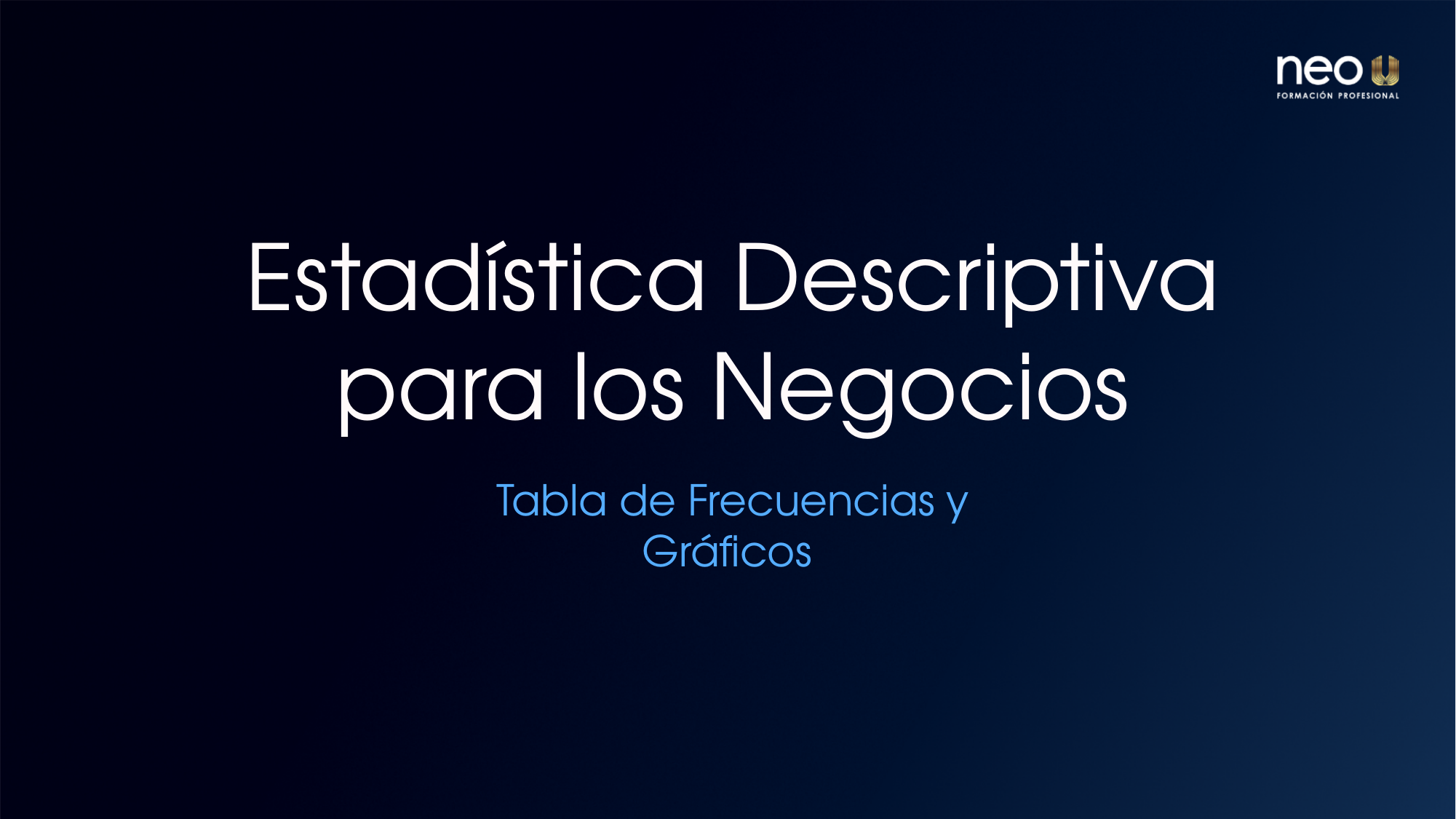

# Estadística Descriptiva para los Negocios
Tabla de Frecuencias y Gráficos